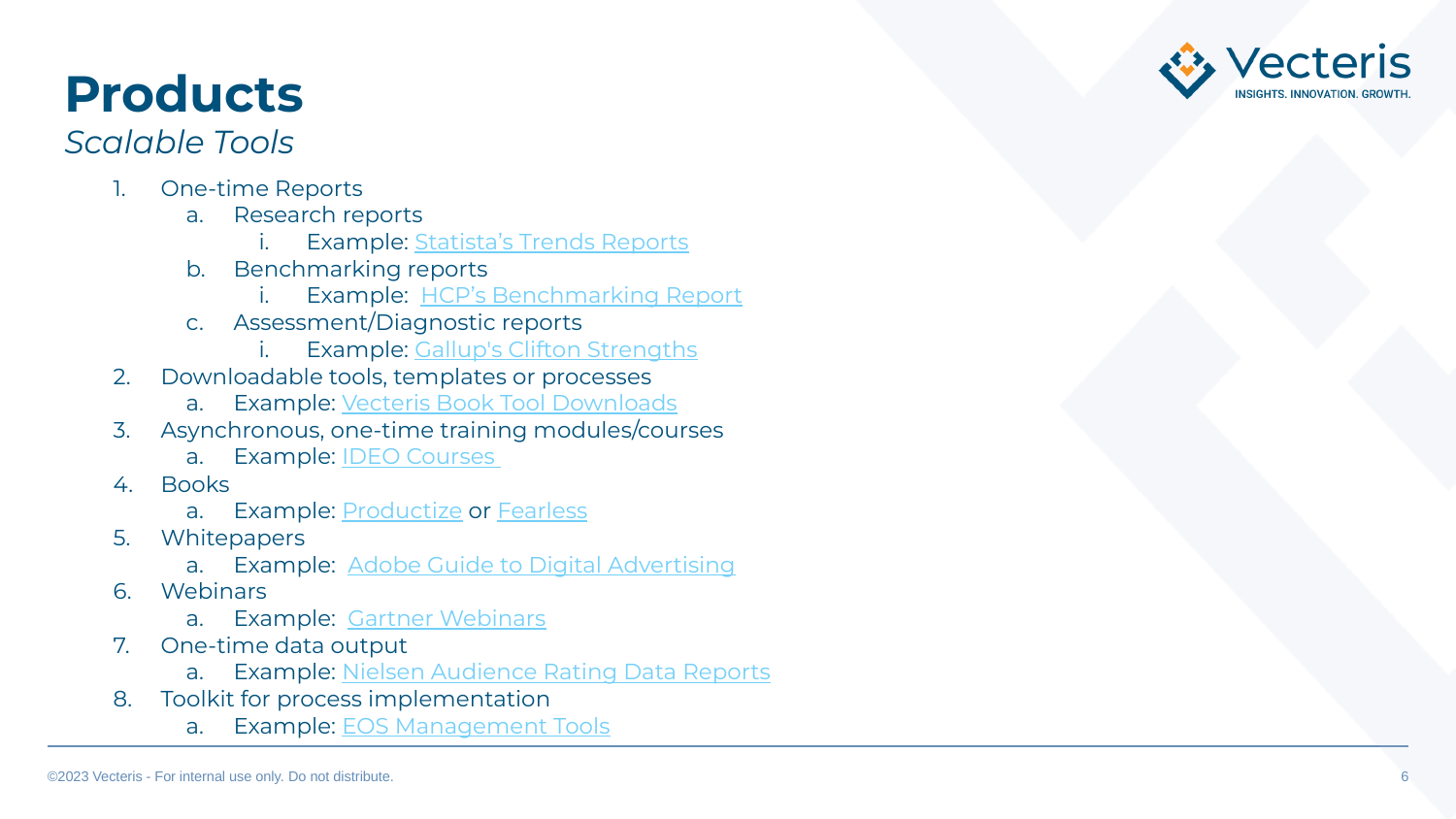

Products
Scalable Tools
One-time Reports
Research reports
Example: Statista’s Trends Reports
Benchmarking reports
Example:  HCP’s Benchmarking Report
Assessment/Diagnostic reports
Example: Gallup's Clifton Strengths
Downloadable tools, templates or processes
Example: Vecteris Book Tool Downloads
Asynchronous, one-time training modules/courses
Example: IDEO Courses
Books
Example: Productize or Fearless
Whitepapers
Example:  Adobe Guide to Digital Advertising
Webinars
Example:  Gartner Webinars
One-time data output
Example: Nielsen Audience Rating Data Reports
Toolkit for process implementation
Example: EOS Management Tools